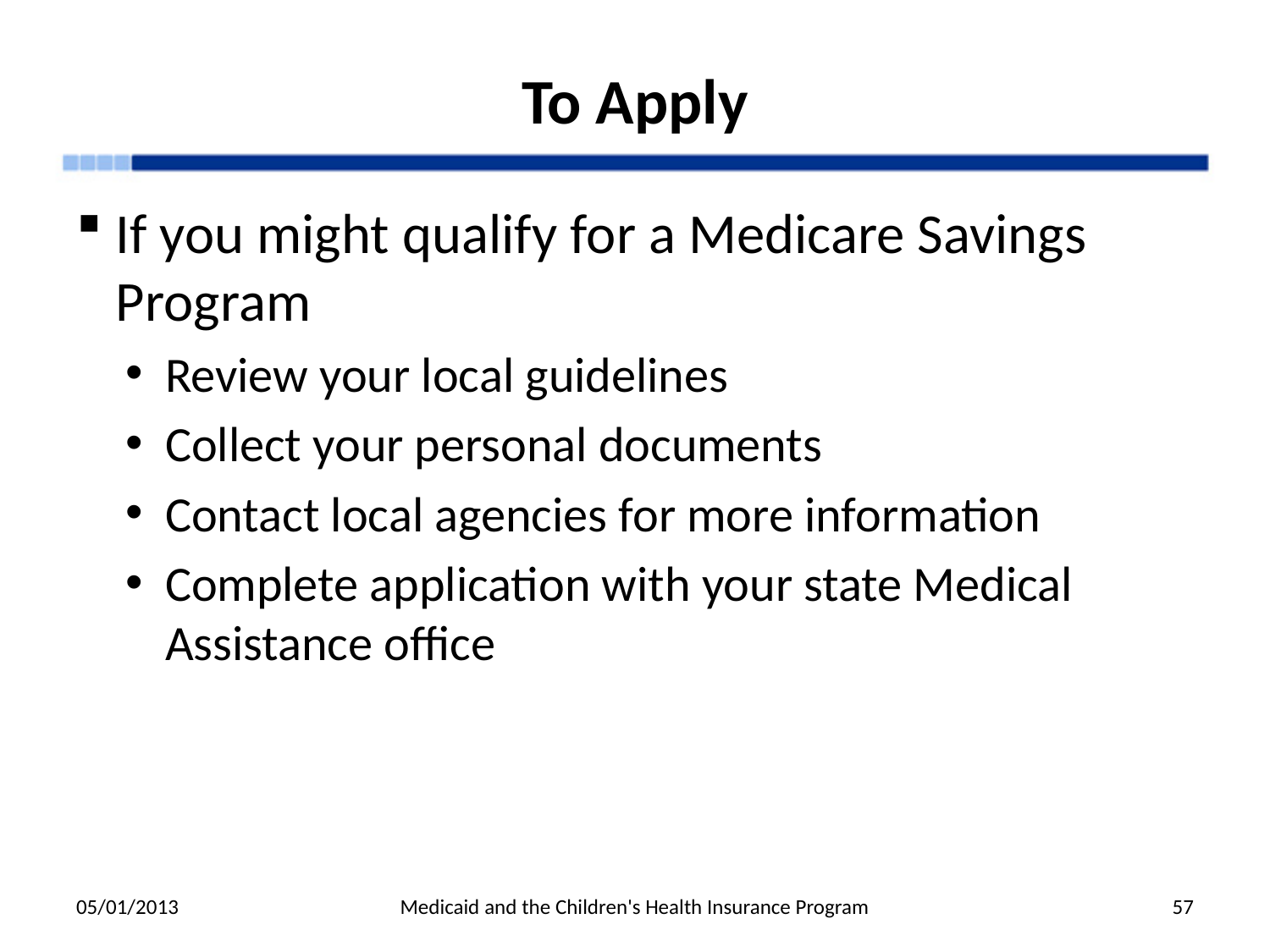

# To Apply
If you might qualify for a Medicare Savings Program
Review your local guidelines
Collect your personal documents
Contact local agencies for more information
Complete application with your state Medical Assistance office

05/01/2013
Medicaid and the Children's Health Insurance Program
57